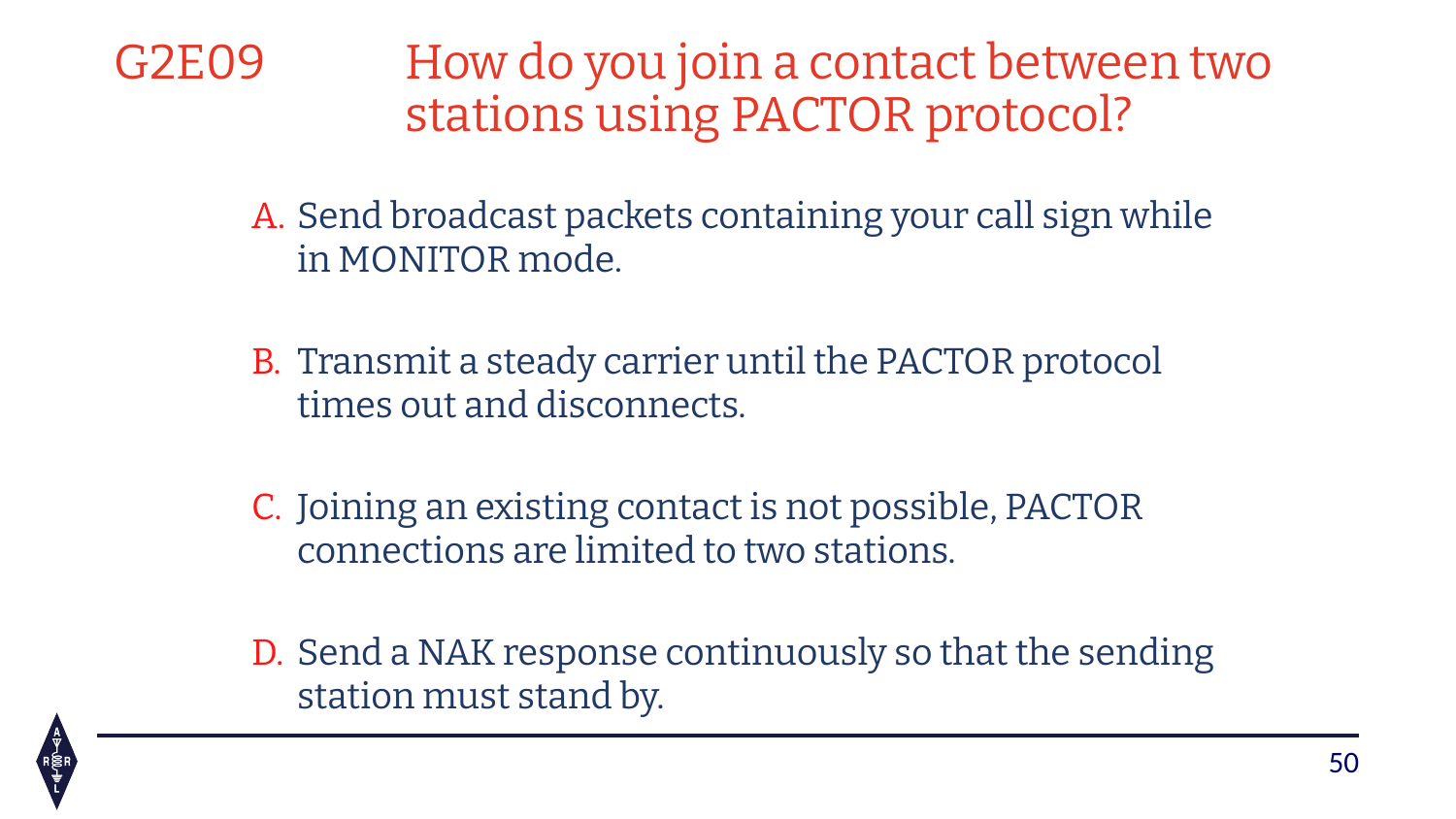

# G2E09	How do you join a contact between two 		stations using PACTOR protocol?
Send broadcast packets containing your call sign while in MONITOR mode.

Transmit a steady carrier until the PACTOR protocol times out and disconnects.

Joining an existing contact is not possible, PACTOR connections are limited to two stations.

Send a NAK response continuously so that the sending station must stand by.
50